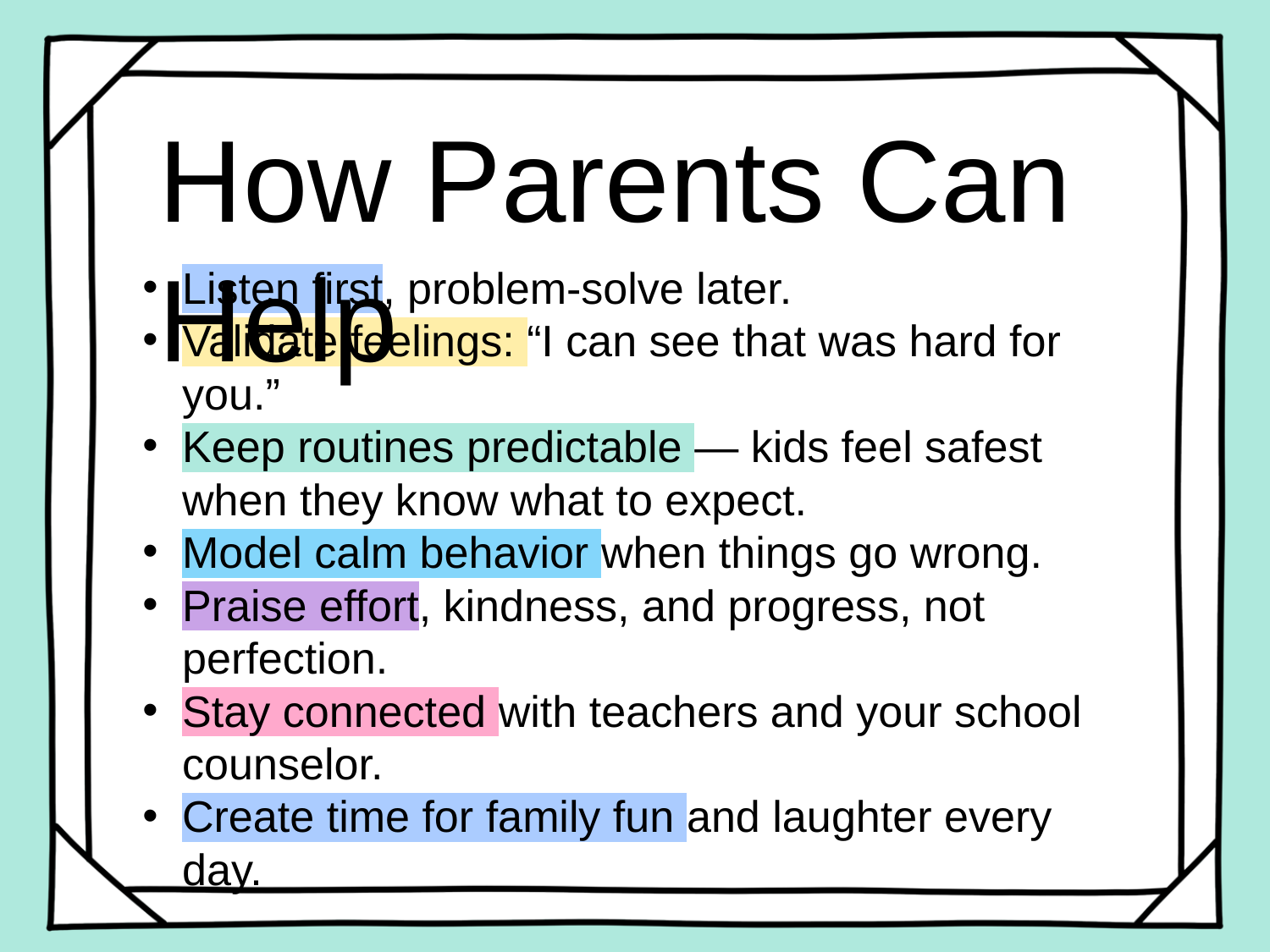

How Parents Can Help
Listen first, problem-solve later.
Validate feelings: “I can see that was hard for you.”
Keep routines predictable — kids feel safest when they know what to expect.
Model calm behavior when things go wrong.
Praise effort, kindness, and progress, not perfection.
Stay connected with teachers and your school counselor.
Create time for family fun and laughter every day.